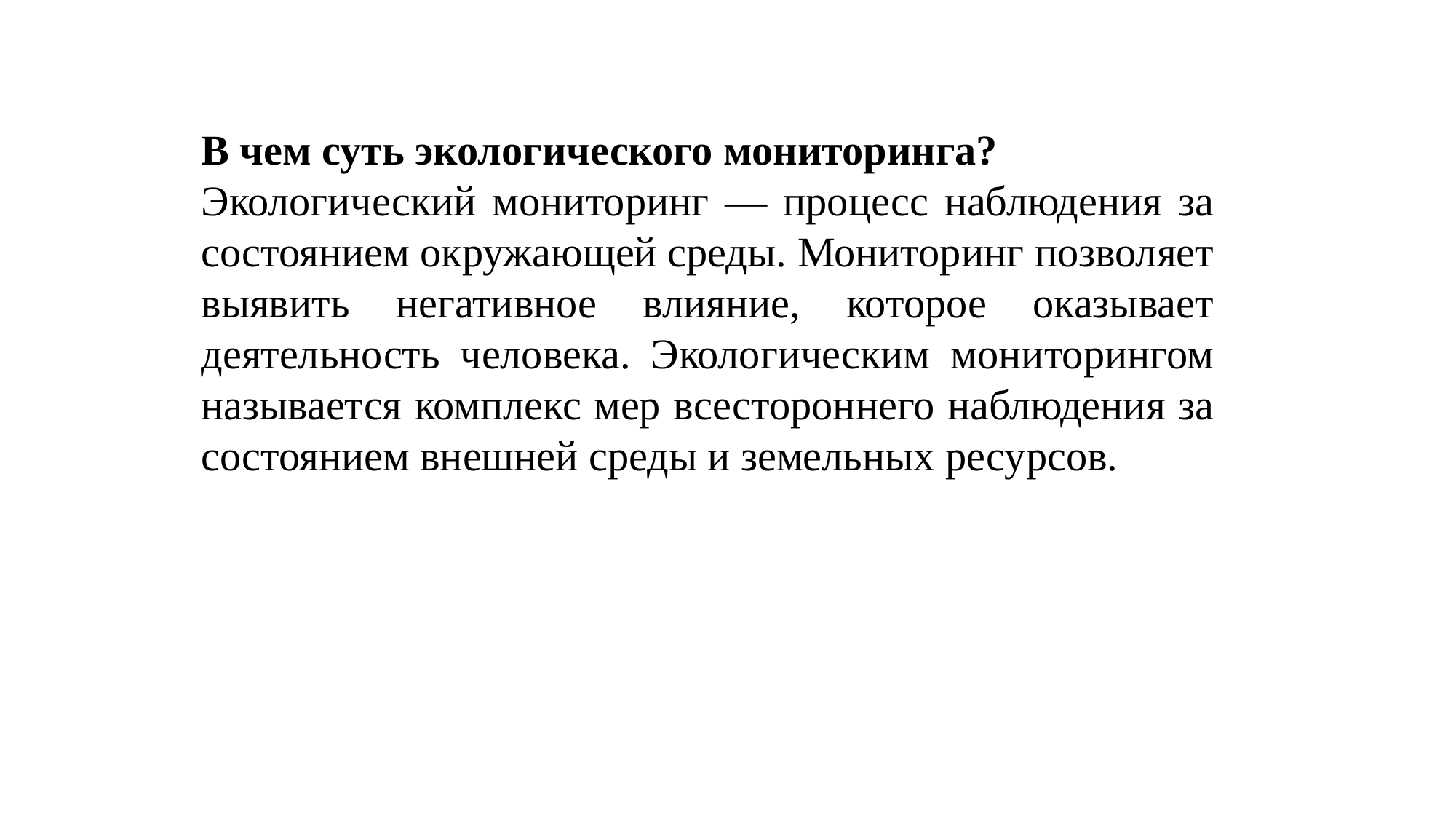

В чем суть экологического мониторинга?
Экологический мониторинг — процесс наблюдения за состоянием окружающей среды. Мониторинг позволяет выявить негативное влияние, которое оказывает деятельность человека. Экологическим мониторингом называется комплекс мер всестороннего наблюдения за состоянием внешней среды и земельных ресурсов.